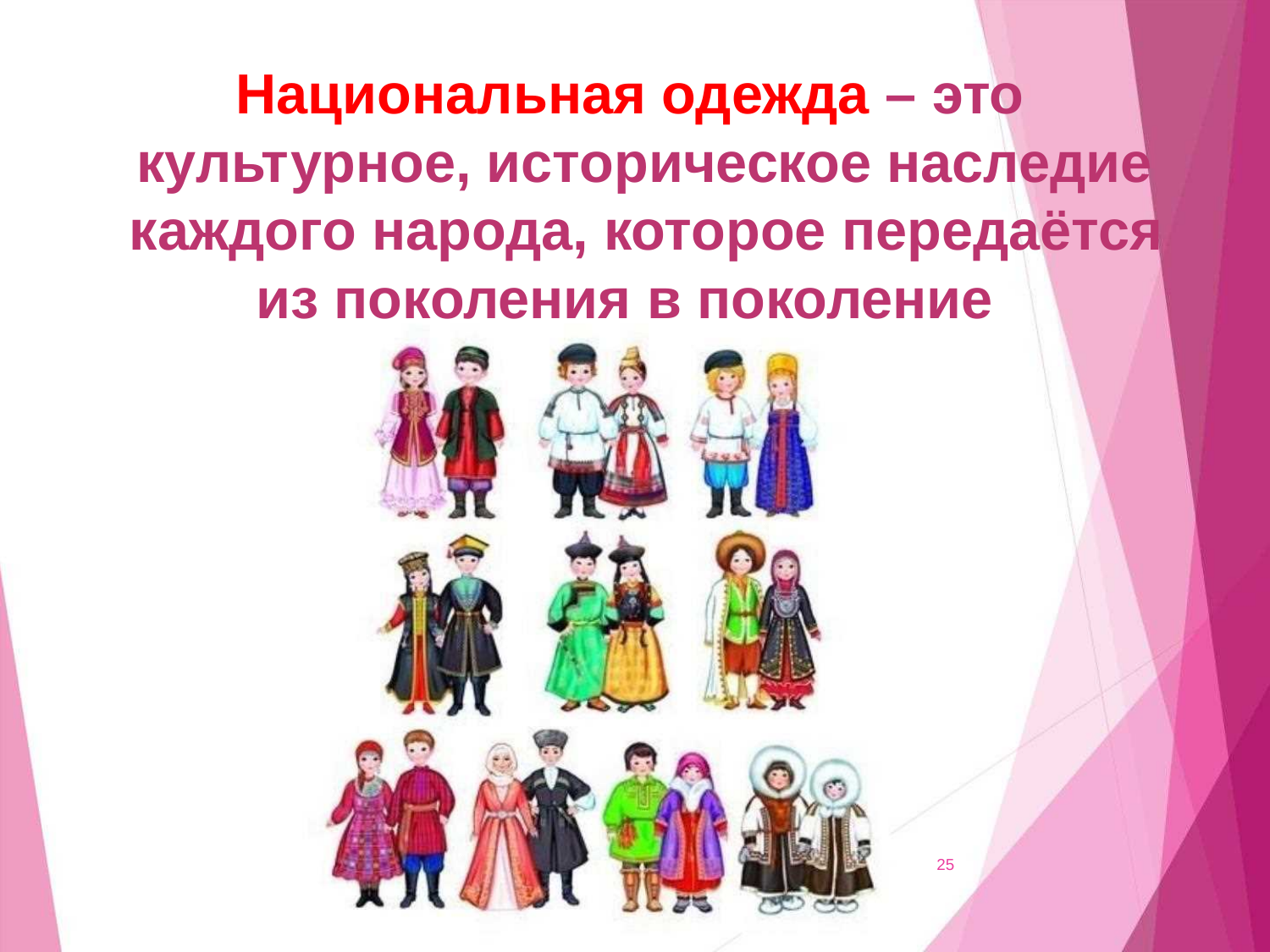

Национальная одежда – это
культурное, историческое наследие
каждого народа, которое передаётся
из поколения в поколение
25